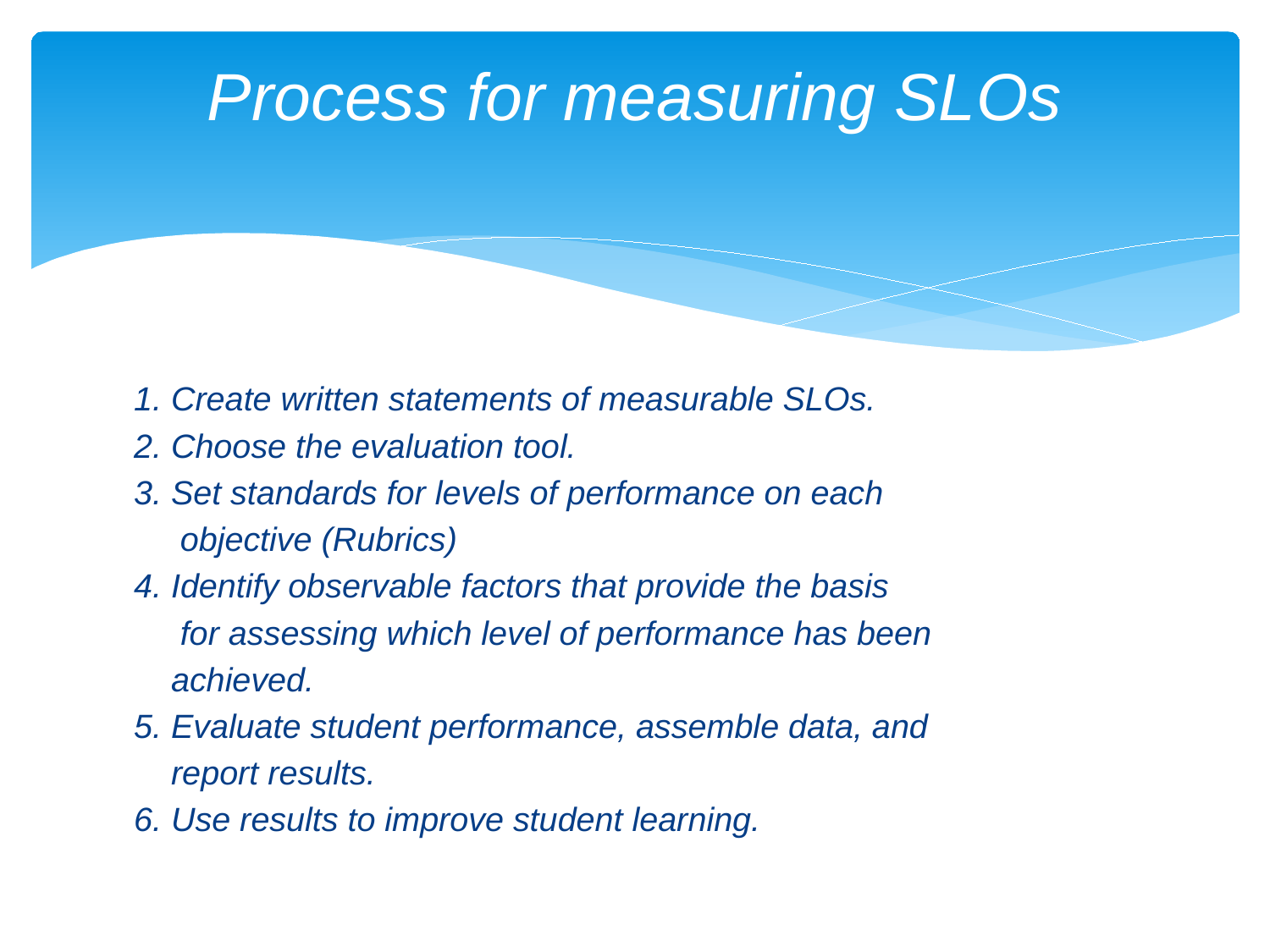

# Process for measuring SLOs
1. Create written statements of measurable SLOs.
2. Choose the evaluation tool.
3. Set standards for levels of performance on each
     objective (Rubrics)
4. Identify observable factors that provide the basis
     for assessing which level of performance has been
    achieved.
5. Evaluate student performance, assemble data, and
    report results.
6. Use results to improve student learning.